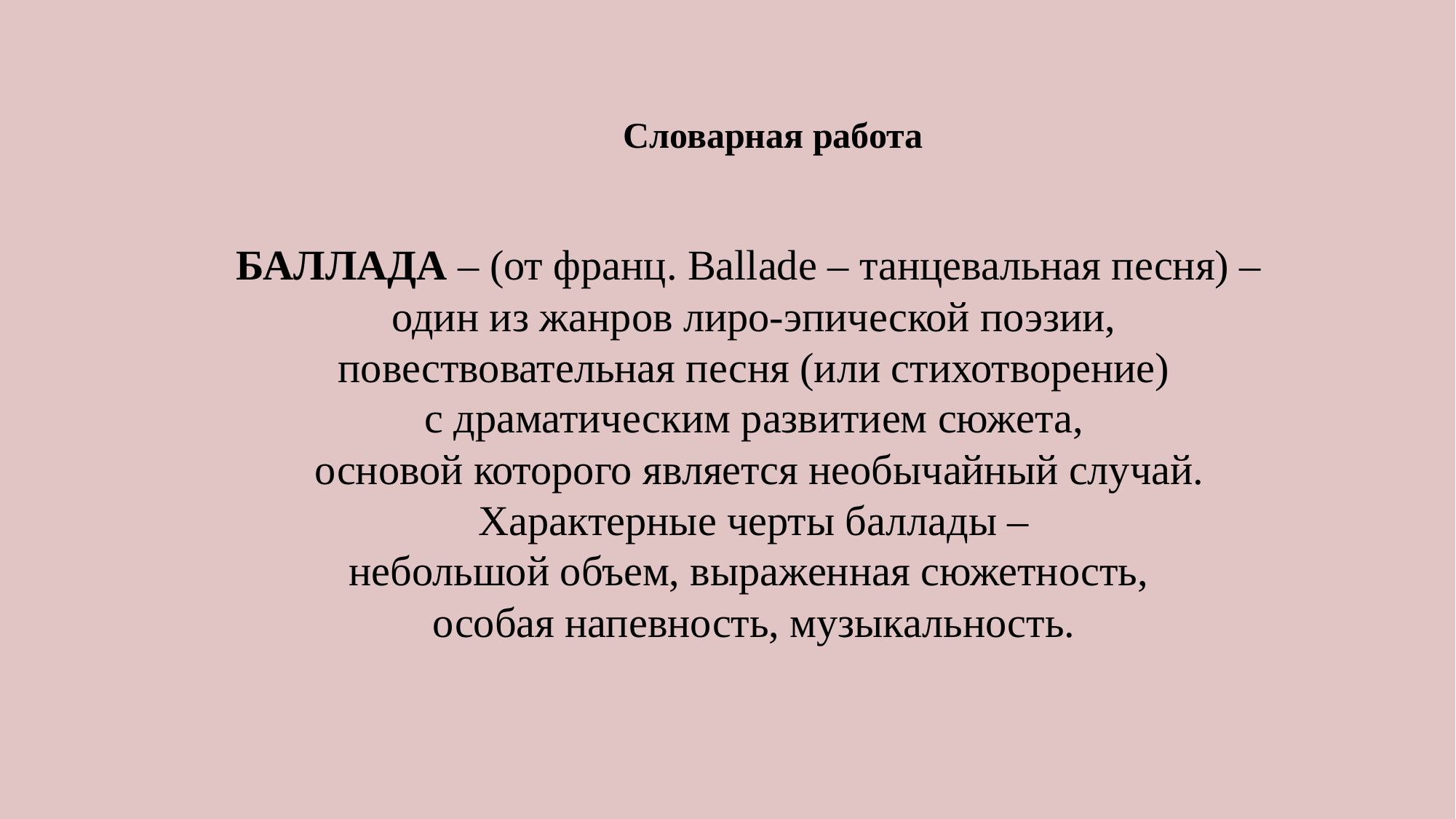

Словарная работа
БАЛЛАДА – (от франц. Ballade – танцевальная песня) –
один из жанров лиро-эпической поэзии,
 повествовательная песня (или стихотворение)
с драматическим развитием сюжета,
 основой которого является необычайный случай.
 Характерные черты баллады –
небольшой объем, выраженная сюжетность,
особая напевность, музыкальность.